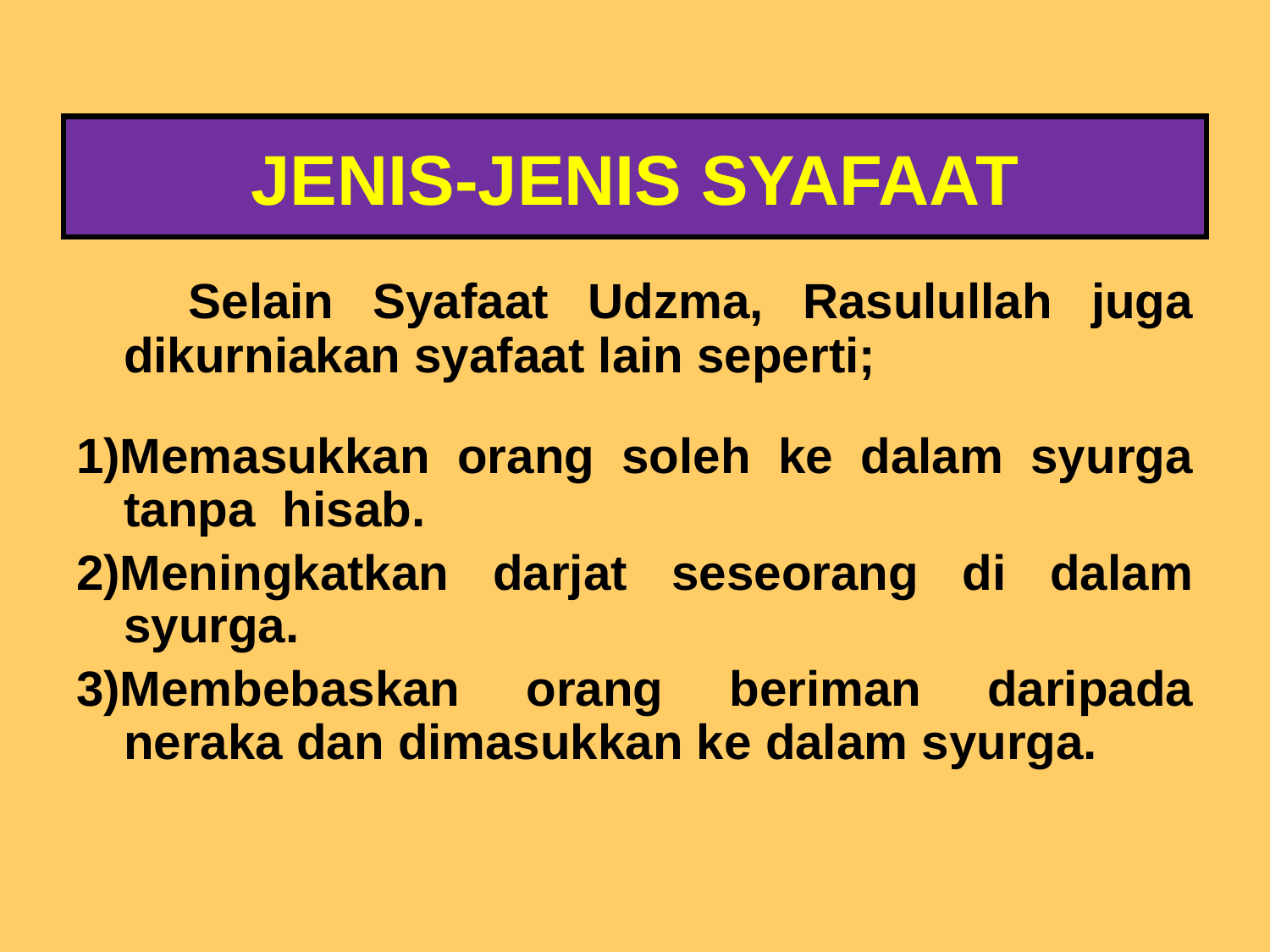

JENIS-JENIS SYAFAAT

   Selain Syafaat Udzma, Rasulullah juga dikurniakan syafaat lain seperti;

1)Memasukkan orang soleh ke dalam syurga tanpa  hisab.
2)Meningkatkan darjat seseorang di dalam syurga.
3)Membebaskan orang beriman daripada neraka dan dimasukkan ke dalam syurga.